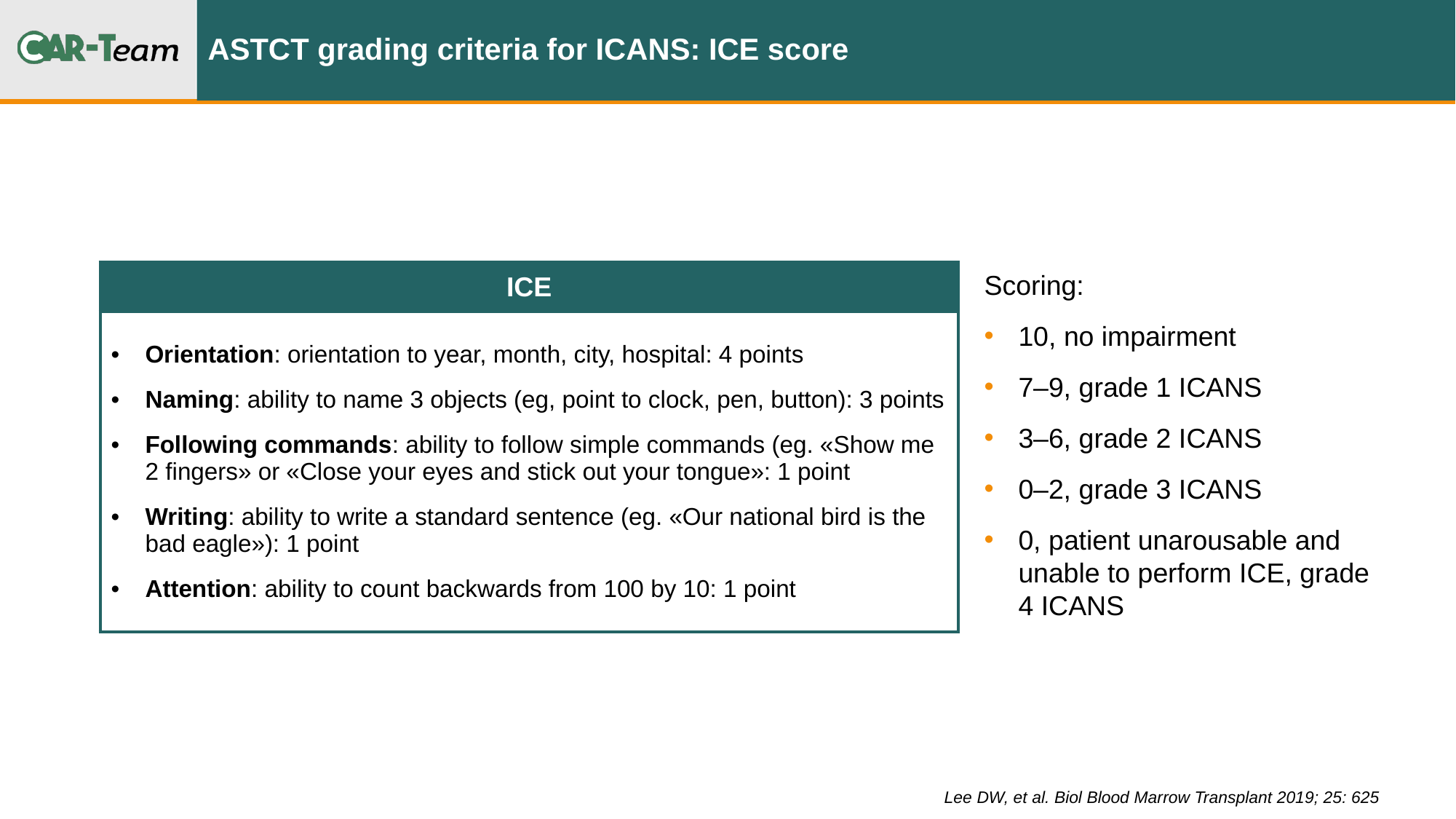

# ASTCT grading criteria for ICANS: ICE score
| ICE |
| --- |
| Orientation: orientation to year, month, city, hospital: 4 points Naming: ability to name 3 objects (eg, point to clock, pen, button): 3 points Following commands: ability to follow simple commands (eg. «Show me 2 fingers» or «Close your eyes and stick out your tongue»: 1 point Writing: ability to write a standard sentence (eg. «Our national bird is the bad eagle»): 1 point Attention: ability to count backwards from 100 by 10: 1 point |
Scoring:
10, no impairment
7–9, grade 1 ICANS
3–6, grade 2 ICANS
0–2, grade 3 ICANS
0, patient unarousable and unable to perform ICE, grade 4 ICANS
Lee DW, et al. Biol Blood Marrow Transplant 2019; 25: 625